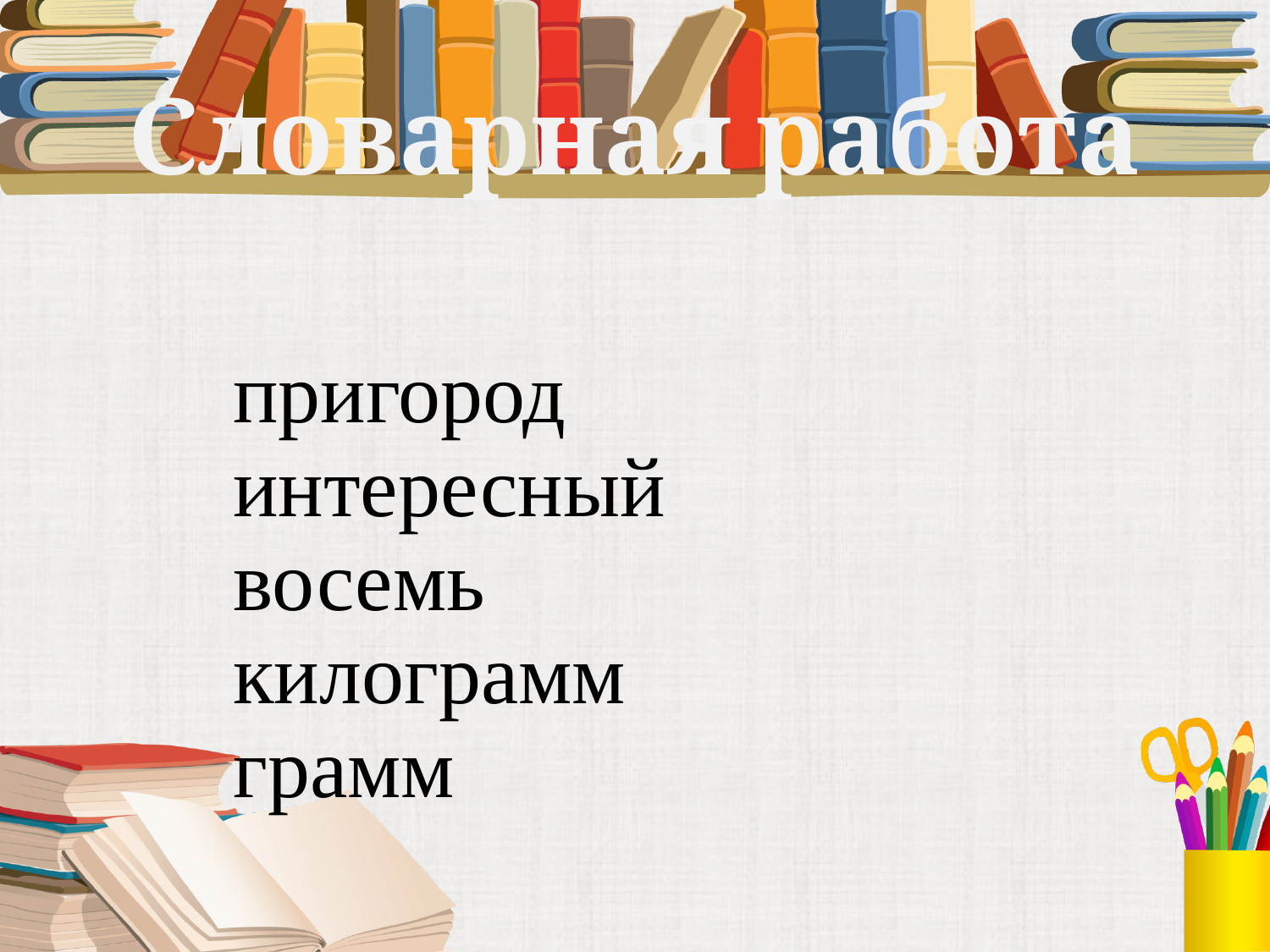

# Словарная работа

| пригород интересный восемь килограмм грамм |
| --- |